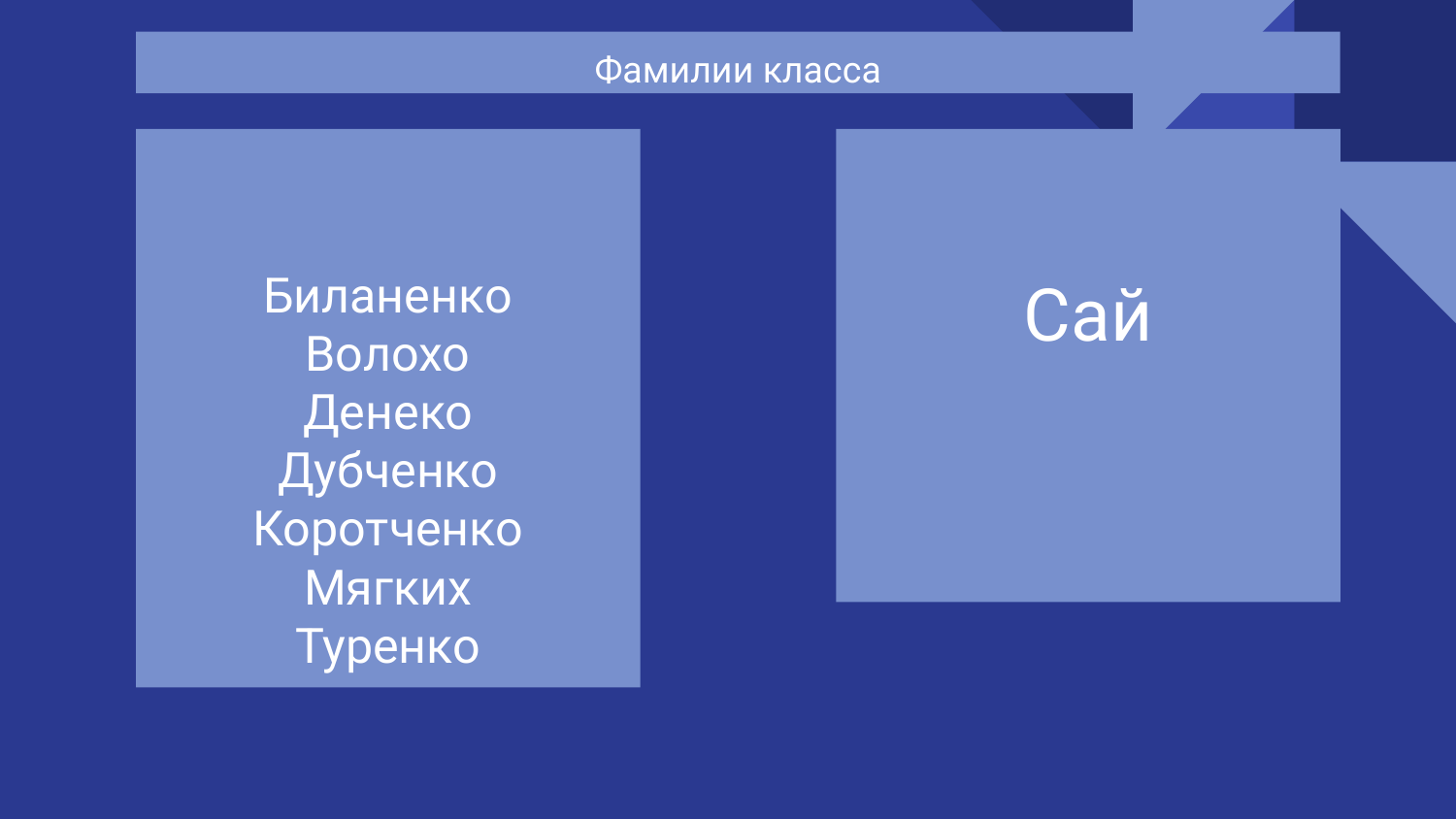

Фамилии класса
# Биланенко
Волохо
Денеко
Дубченко
Коротченко
Мягких
Туренко

Сай